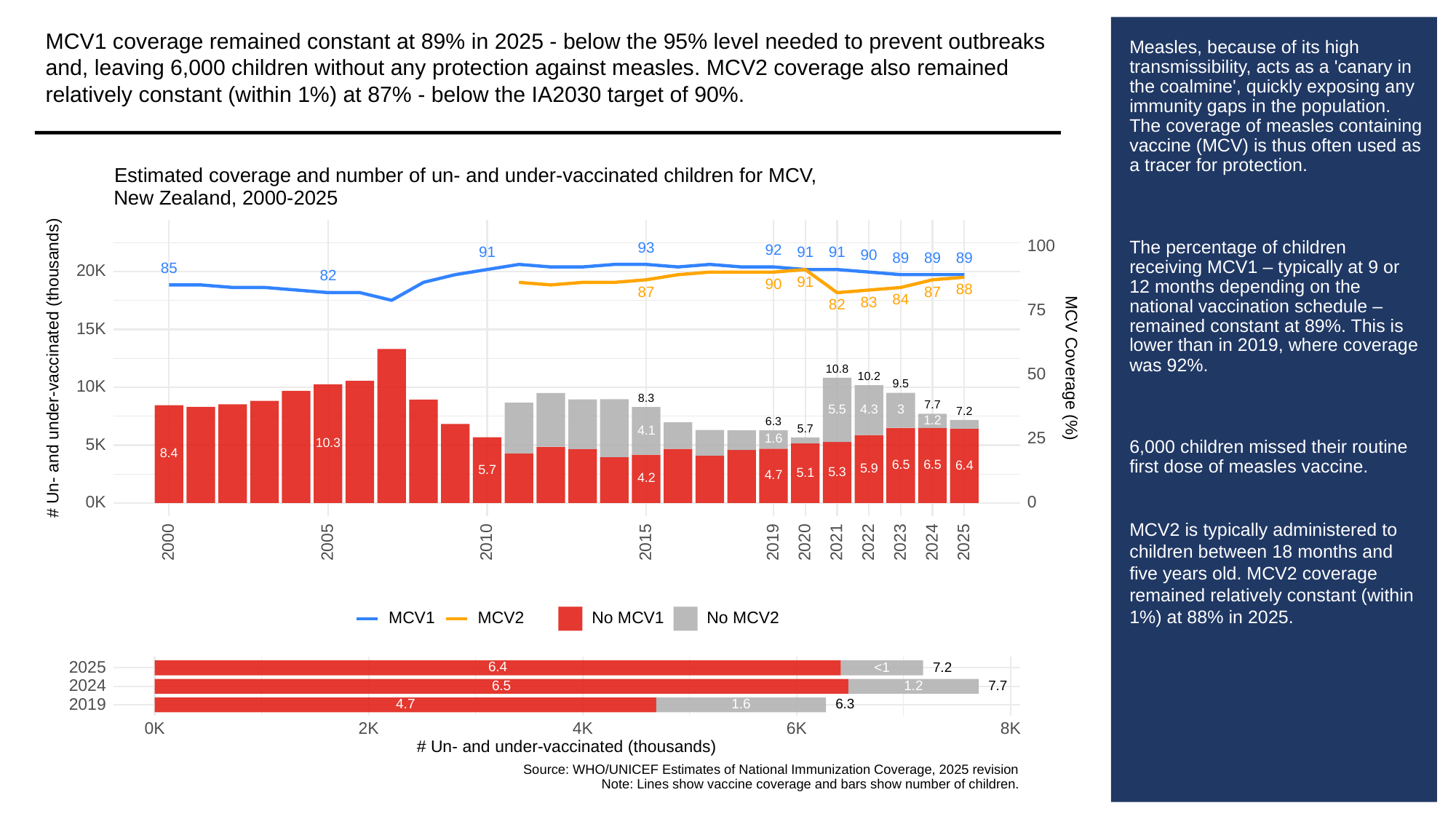

MCV1 coverage remained constant at 89% in 2025 - below the 95% level needed to prevent outbreaks and, leaving 6,000 children without any protection against measles. MCV2 coverage also remained relatively constant (within 1%) at 87% - below the IA2030 target of 90%.
# Measles, because of its high transmissibility, acts as a 'canary in the coalmine', quickly exposing any immunity gaps in the population. The coverage of measles containing vaccine (MCV) is thus often used as a tracer for protection.

The percentage of children receiving MCV1 – typically at 9 or 12 months depending on the national vaccination schedule – remained constant at 89%. This is lower than in 2019, where coverage was 92%.

6,000 children missed their routine first dose of measles vaccine.

MCV2 is typically administered to children between 18 months and five years old. MCV2 coverage remained relatively constant (within 1%) at 88% in 2025.

Estimated coverage and number of un- and under-vaccinated children for MCV,
New Zealand, 2000-2025

100
93

92
91
91
91
90
89
89
89
85

20K

82

91
90
88
87
87
84
83
82

75
15K

# Un- and under-vaccinated (thousands)
MCV Coverage (%)
10.8
50
10.2

9.5

10K

8.3

7.7

5.5
4.3

3

7.2

1.2
6.3

5.7
4.1

25
1.6

10.3
5K

8.4

6.5
6.5
6.4
5.9
5.7
5.3
5.1
4.7

4.2
0K
0

2023
2000
2005
2010
2015
2019
2020
2021
2022
2024
2025

MCV1
MCV2
No MCV1
No MCV2

2025
6.4
<1
7.2

2024
6.5
1.2
7.7

2019
6.3
1.6
4.7

0K
6K
8K
2K
4K
# Un- and under-vaccinated (thousands)
Source: WHO/UNICEF Estimates of National Immunization Coverage, 2025 revision
Note: Lines show vaccine coverage and bars show number of children.